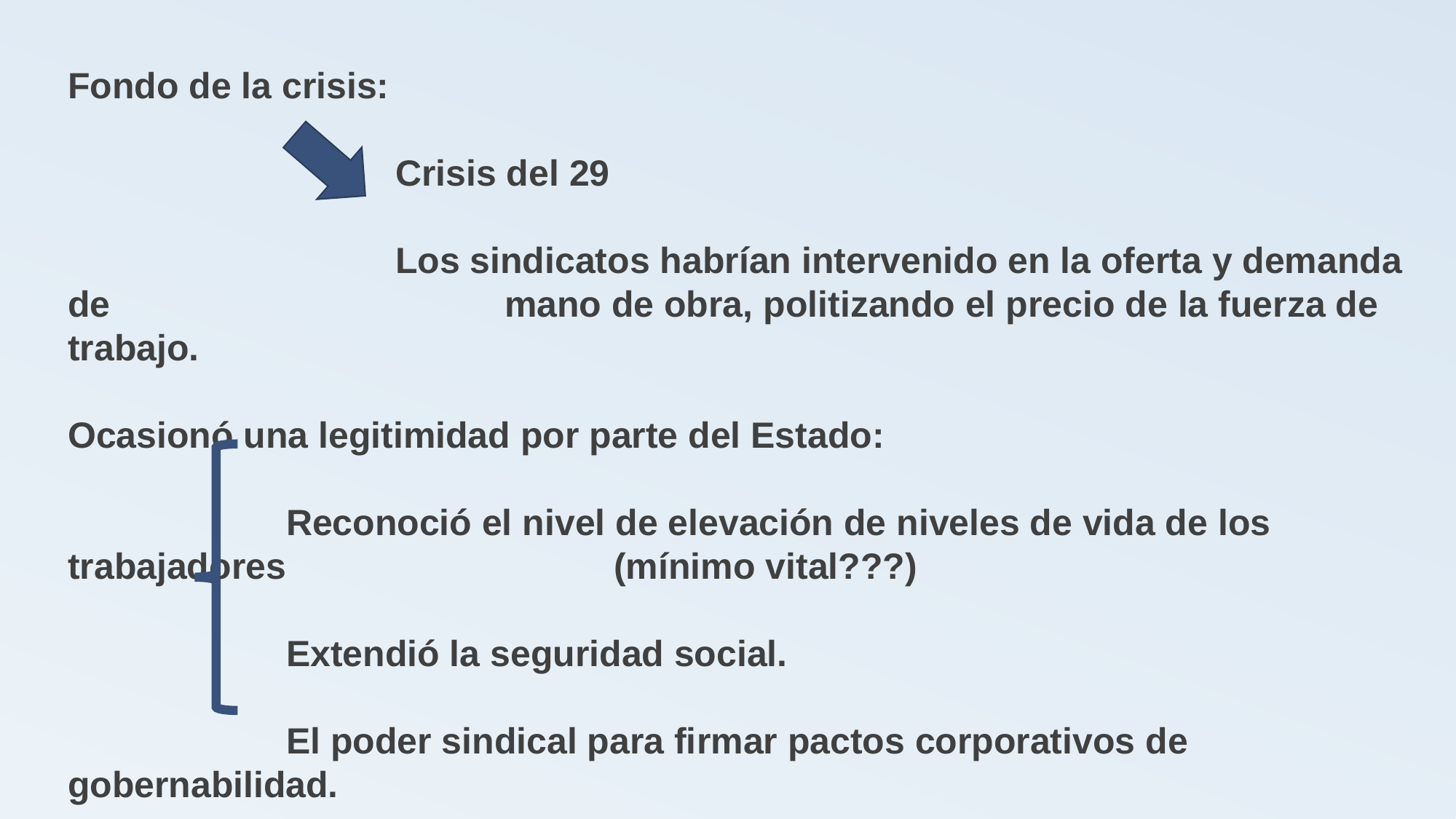

Fondo de la crisis:

			Crisis del 29

			Los sindicatos habrían intervenido en la oferta y demanda  de 				mano de obra, politizando el precio de la fuerza de trabajo.

Ocasionó una legitimidad por parte del Estado:

		Reconoció el nivel de elevación de niveles de vida de los trabajadores 			(mínimo vital???)

		Extendió la seguridad social.

		El poder sindical para firmar pactos corporativos de gobernabilidad.